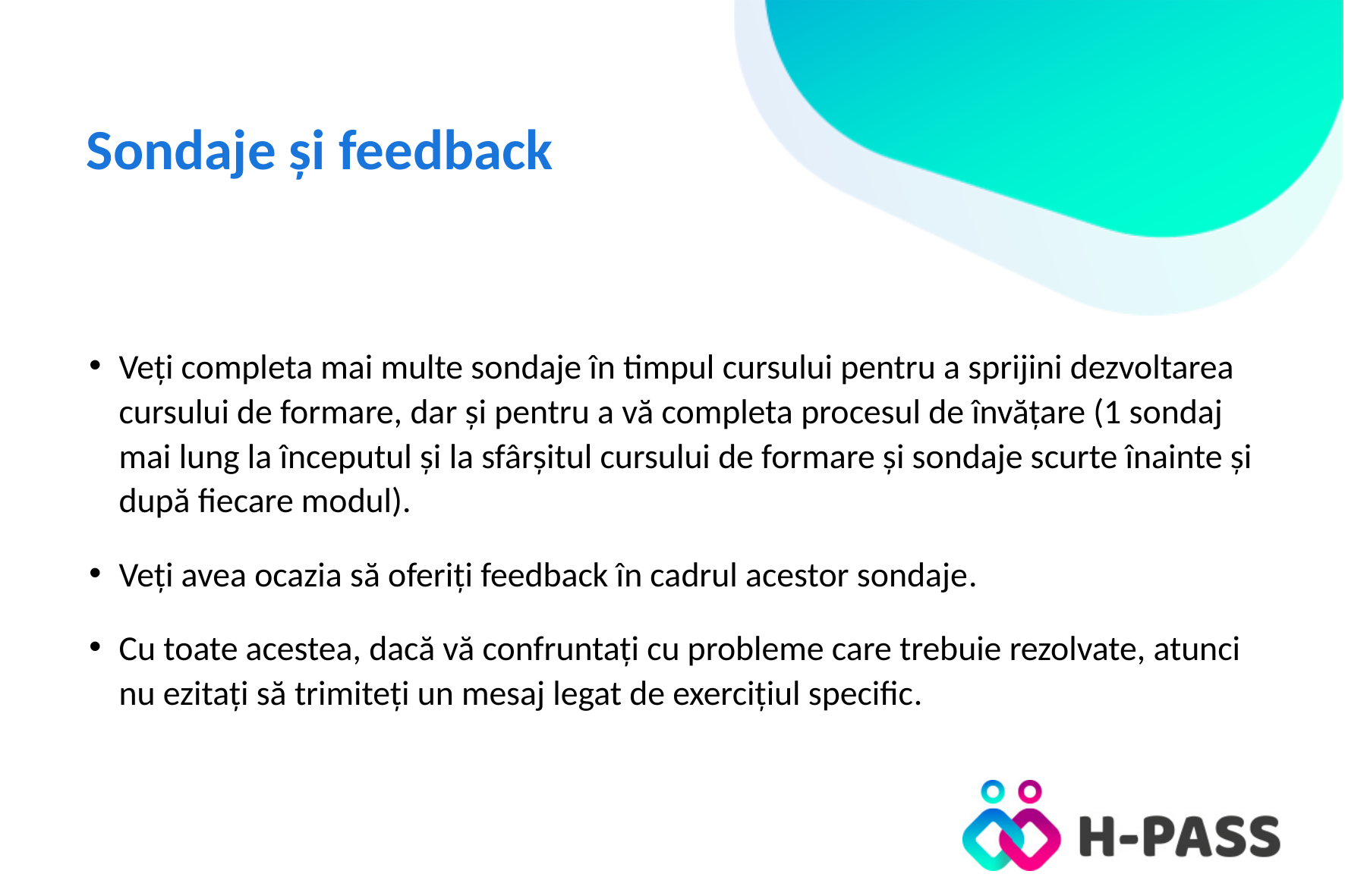

# Sondaje și feedback
Veți completa mai multe sondaje în timpul cursului pentru a sprijini dezvoltarea cursului de formare, dar și pentru a vă completa procesul de învățare (1 sondaj mai lung la începutul și la sfârșitul cursului de formare și sondaje scurte înainte și după fiecare modul).
Veți avea ocazia să oferiți feedback în cadrul acestor sondaje.
Cu toate acestea, dacă vă confruntați cu probleme care trebuie rezolvate, atunci nu ezitați să trimiteți un mesaj legat de exercițiul specific.